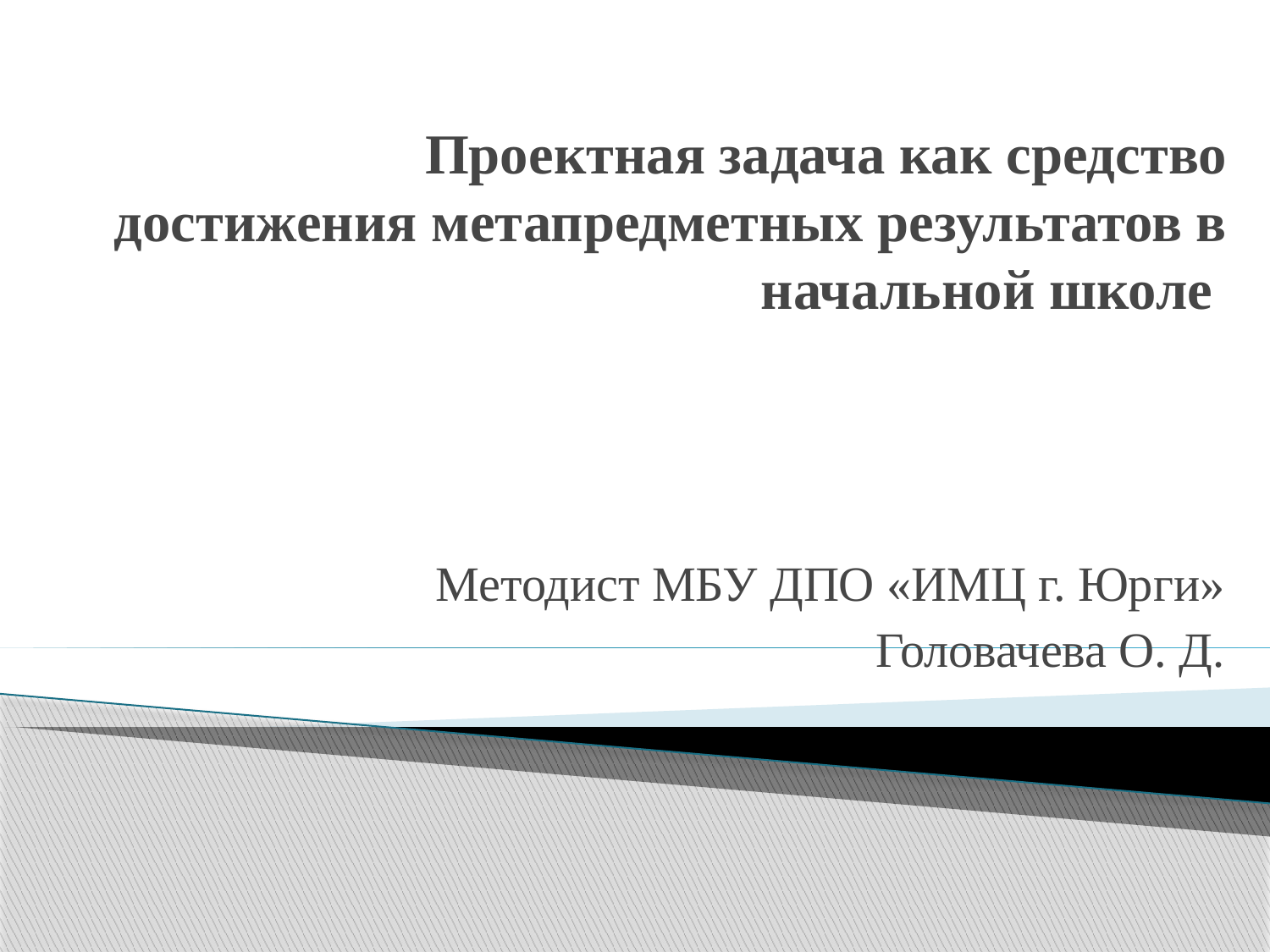

# Проектная задача как средство достижения метапредметных результатов в начальной школе
Методист МБУ ДПО «ИМЦ г. Юрги»
 Головачева О. Д.